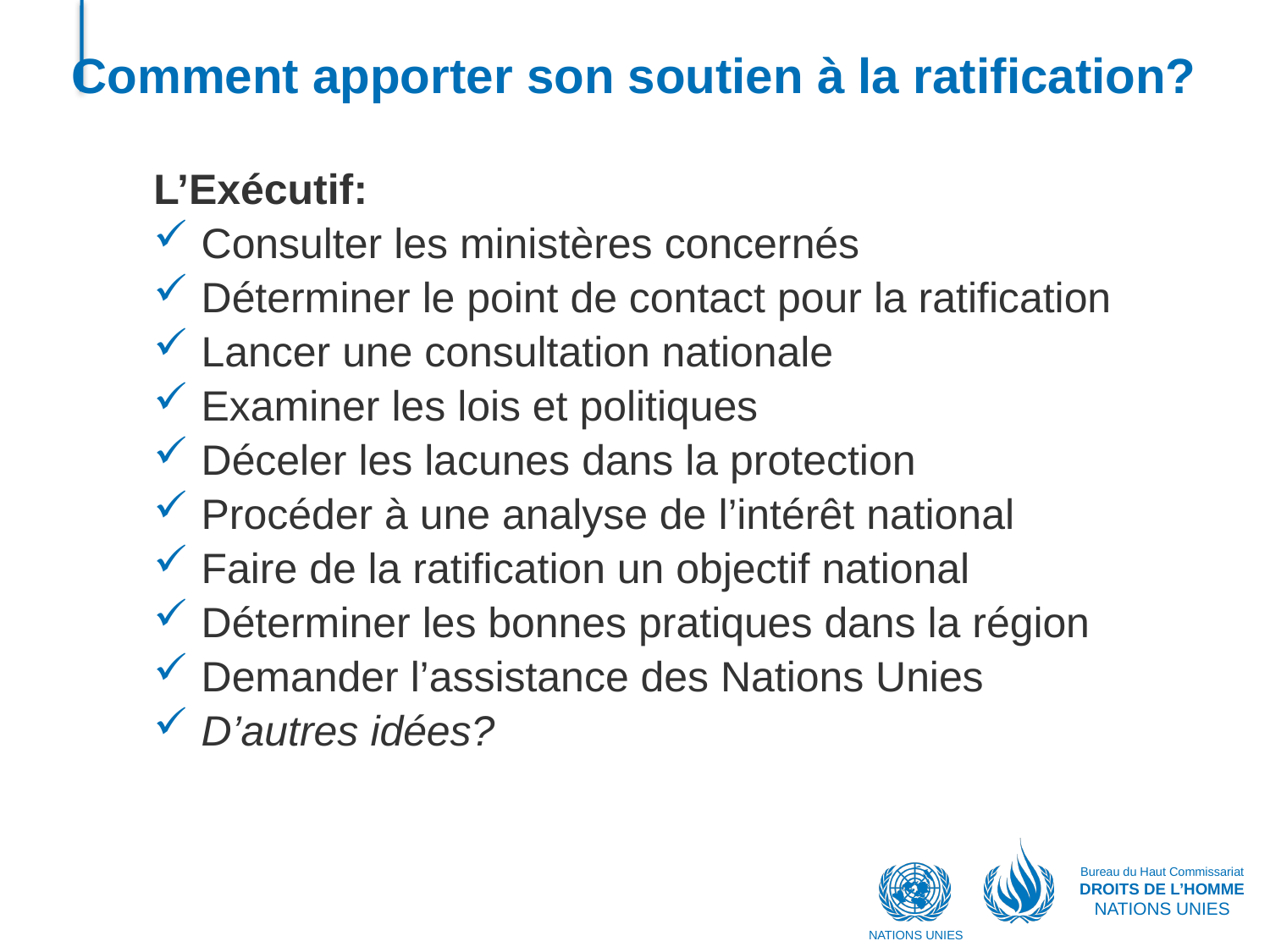

# Comment apporter son soutien à la ratification?
L’Exécutif:
Consulter les ministères concernés
Déterminer le point de contact pour la ratification
Lancer une consultation nationale
Examiner les lois et politiques
Déceler les lacunes dans la protection
Procéder à une analyse de l’intérêt national
Faire de la ratification un objectif national
Déterminer les bonnes pratiques dans la région
Demander l’assistance des Nations Unies
D’autres idées?

Bureau du Haut Commissariat
DROITS DE L’HOMME
NATIONS UNIES
NATIONS UNIES